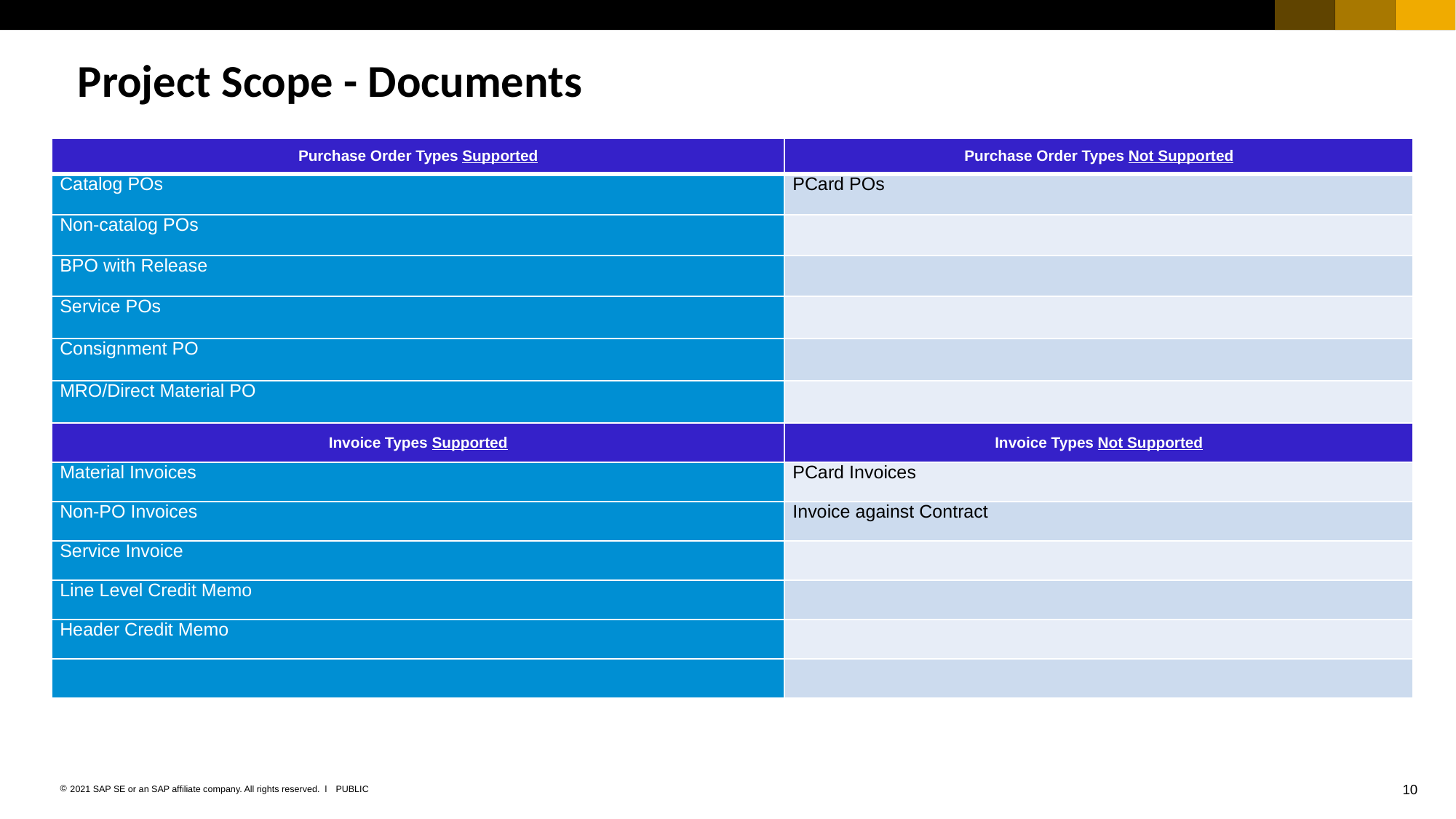

Project Scope - Documents
| Purchase Order Types Supported | Purchase Order Types Not Supported |
| --- | --- |
| Catalog POs | PCard POs |
| Non-catalog POs |  |
| BPO with Release |  |
| Service POs |  |
| Consignment PO |  |
| MRO/Direct Material PO |  |
| Invoice Types Supported | Invoice Types Not Supported |
| Material Invoices | PCard Invoices |
| Non-PO Invoices | Invoice against Contract |
| Service Invoice |  |
| Line Level Credit Memo |  |
| Header Credit Memo |  |
|  |  |